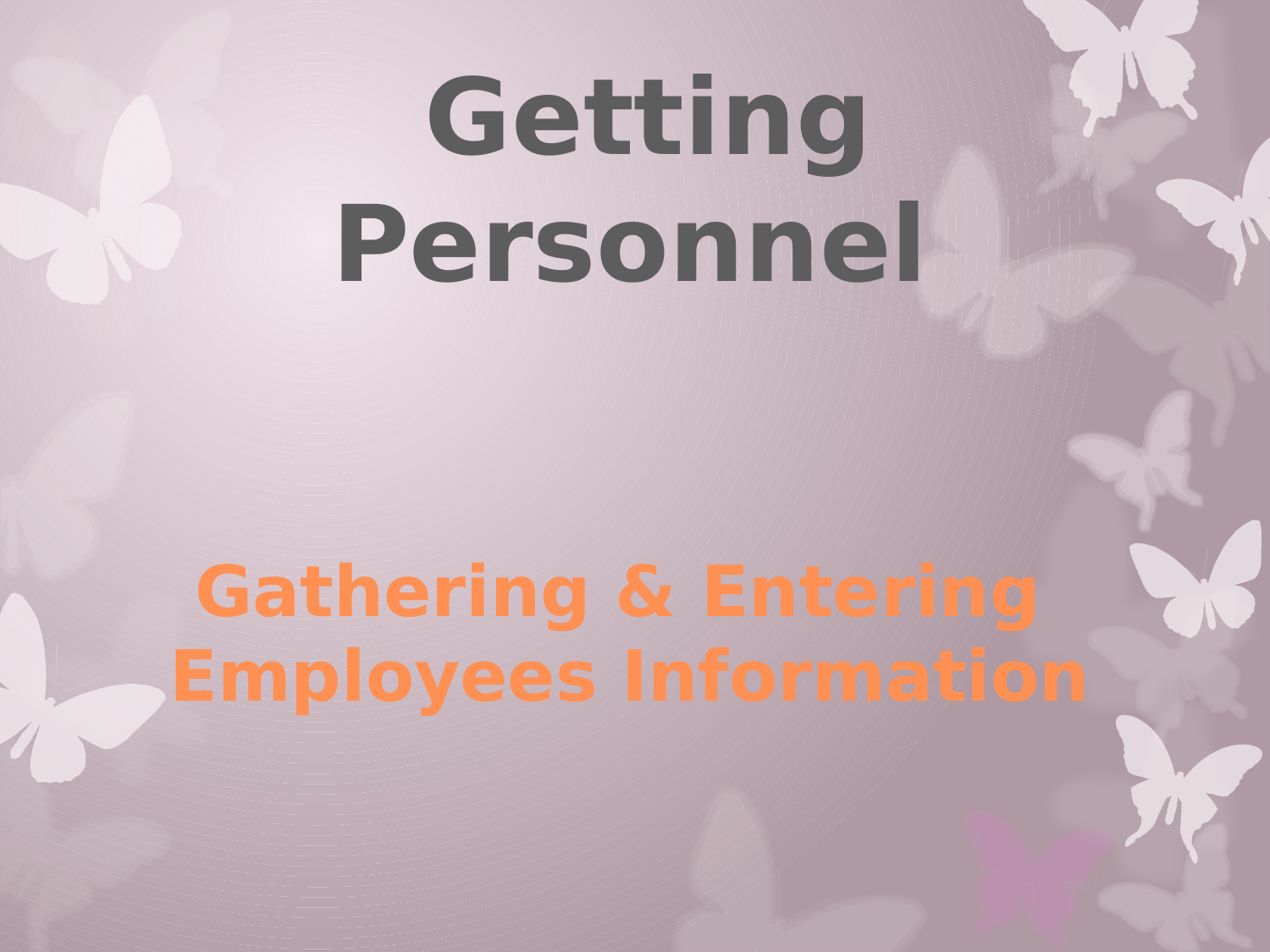

Getting
Personnel
Gathering & Entering
Employees Information